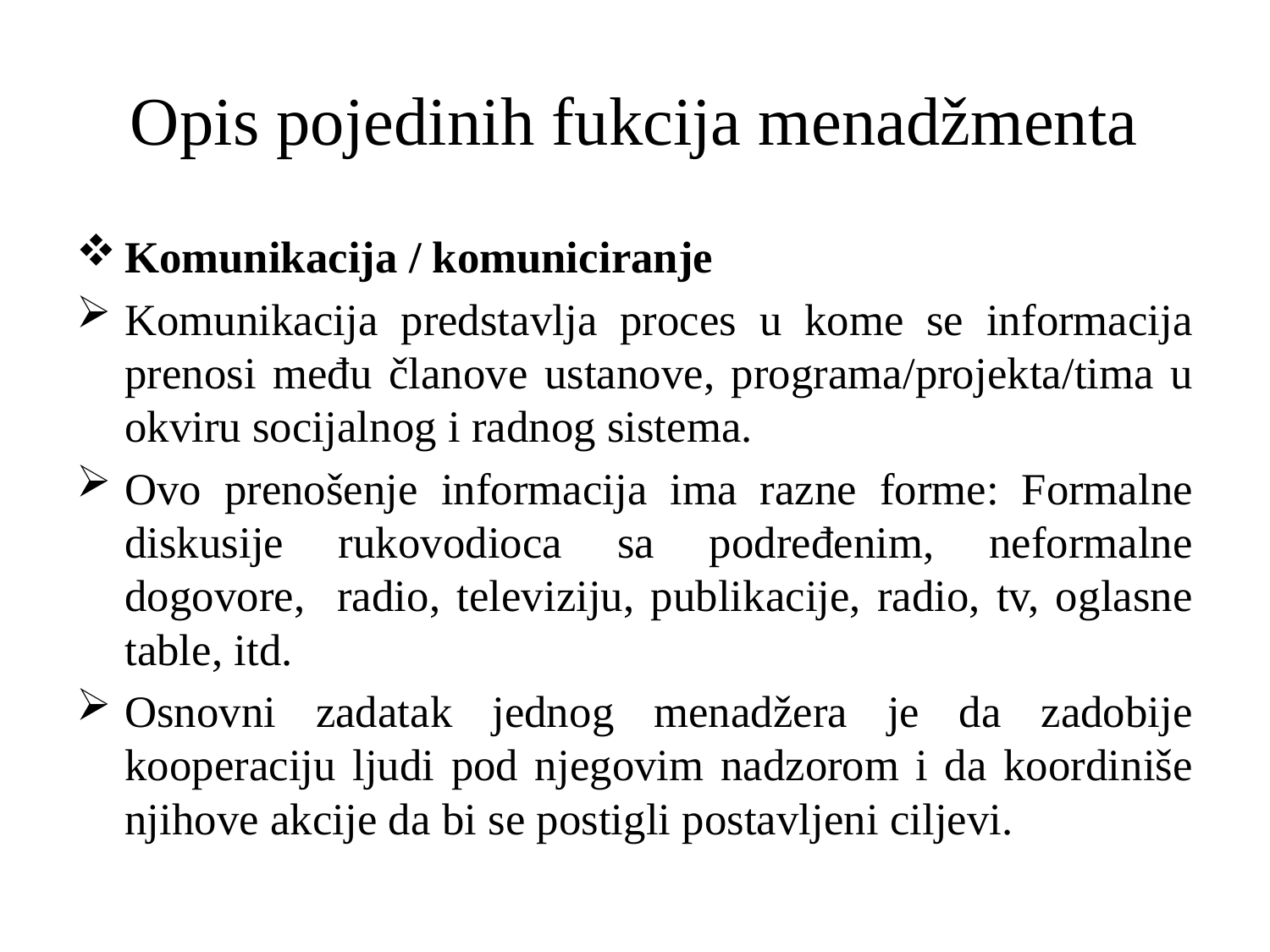

# Opis pojedinih fukcija menadžmenta
Komunikacija / komuniciranje
Komunikacija predstavlja proces u kome se informacija prenosi među članove ustanove, programa/projekta/tima u okviru socijalnog i radnog sistema.
Ovo prenošenje informacija ima razne forme: Formalne diskusije rukovodioca sa podređenim, neformalne dogovore,  radio, televiziju, publikacije, radio, tv, oglasne table, itd.
Osnovni zadatak jednog menadžera je da zadobije kooperaciju ljudi pod njegovim nadzorom i da koordiniše njihove akcije da bi se postigli postavljeni ciljevi.